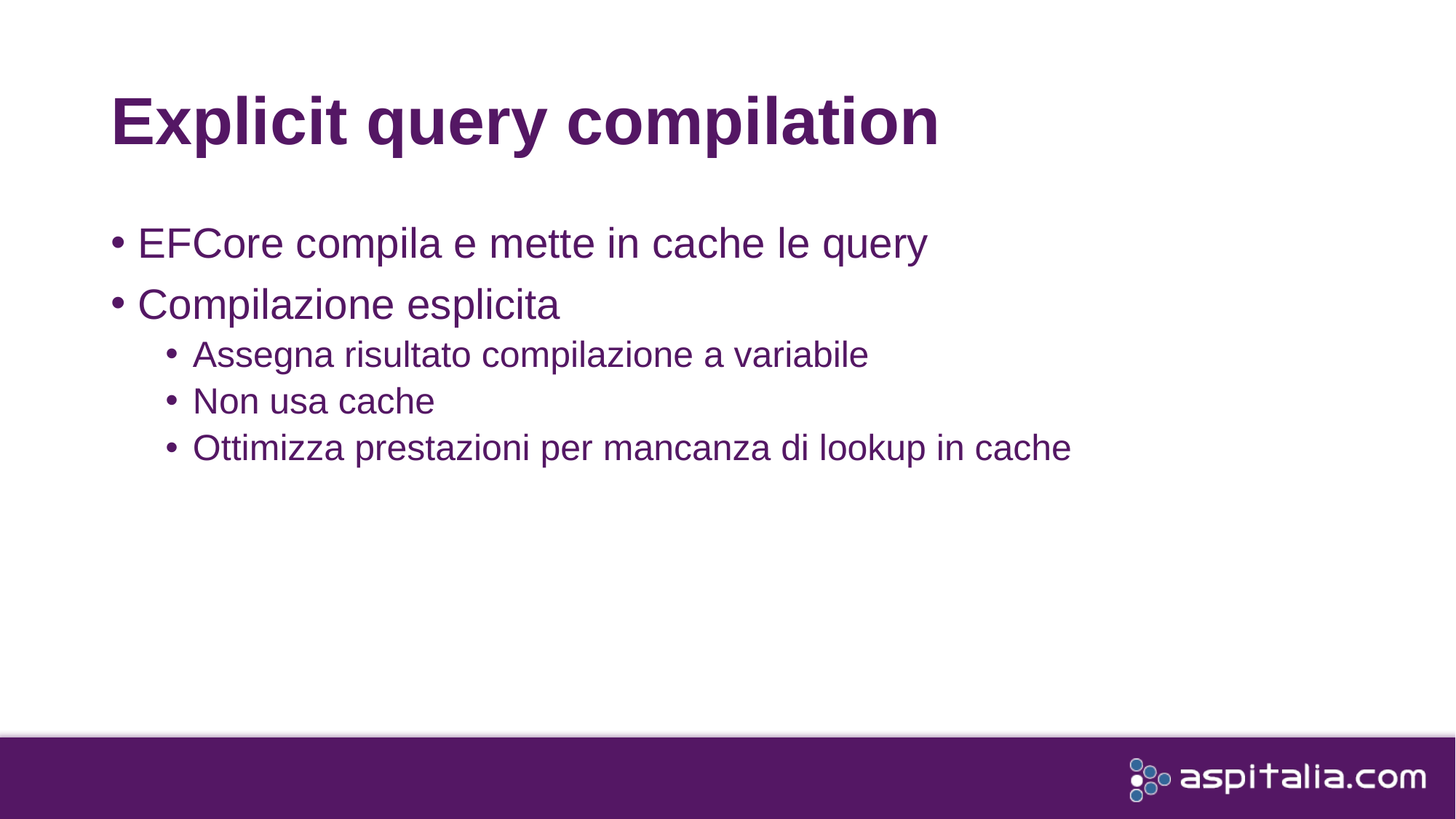

# Explicit query compilation
EFCore compila e mette in cache le query
Compilazione esplicita
Assegna risultato compilazione a variabile
Non usa cache
Ottimizza prestazioni per mancanza di lookup in cache